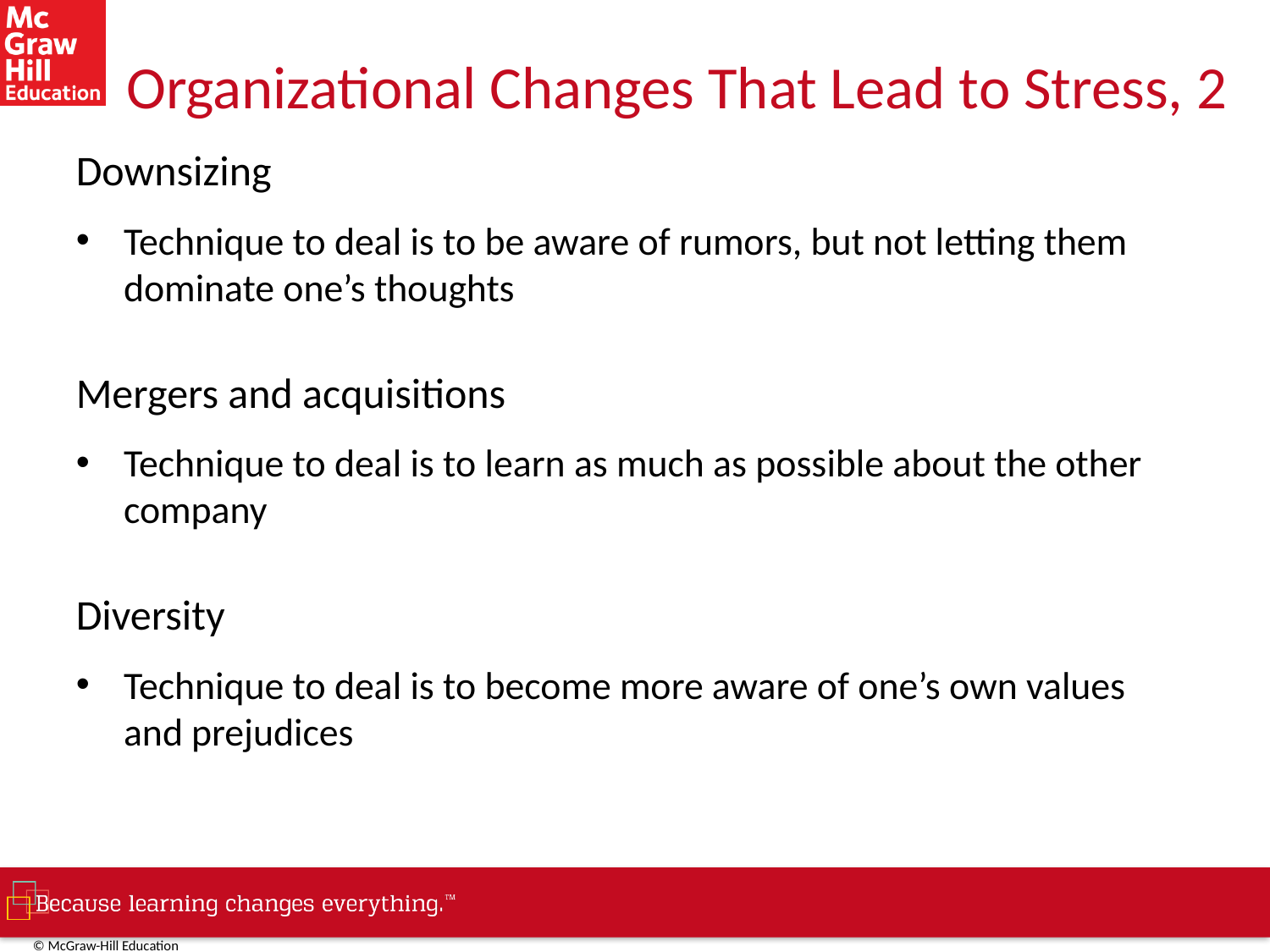

# Organizational Changes That Lead to Stress, 2
Downsizing
Technique to deal is to be aware of rumors, but not letting them dominate one’s thoughts

Mergers and acquisitions
Technique to deal is to learn as much as possible about the other company

Diversity
Technique to deal is to become more aware of one’s own values and prejudices